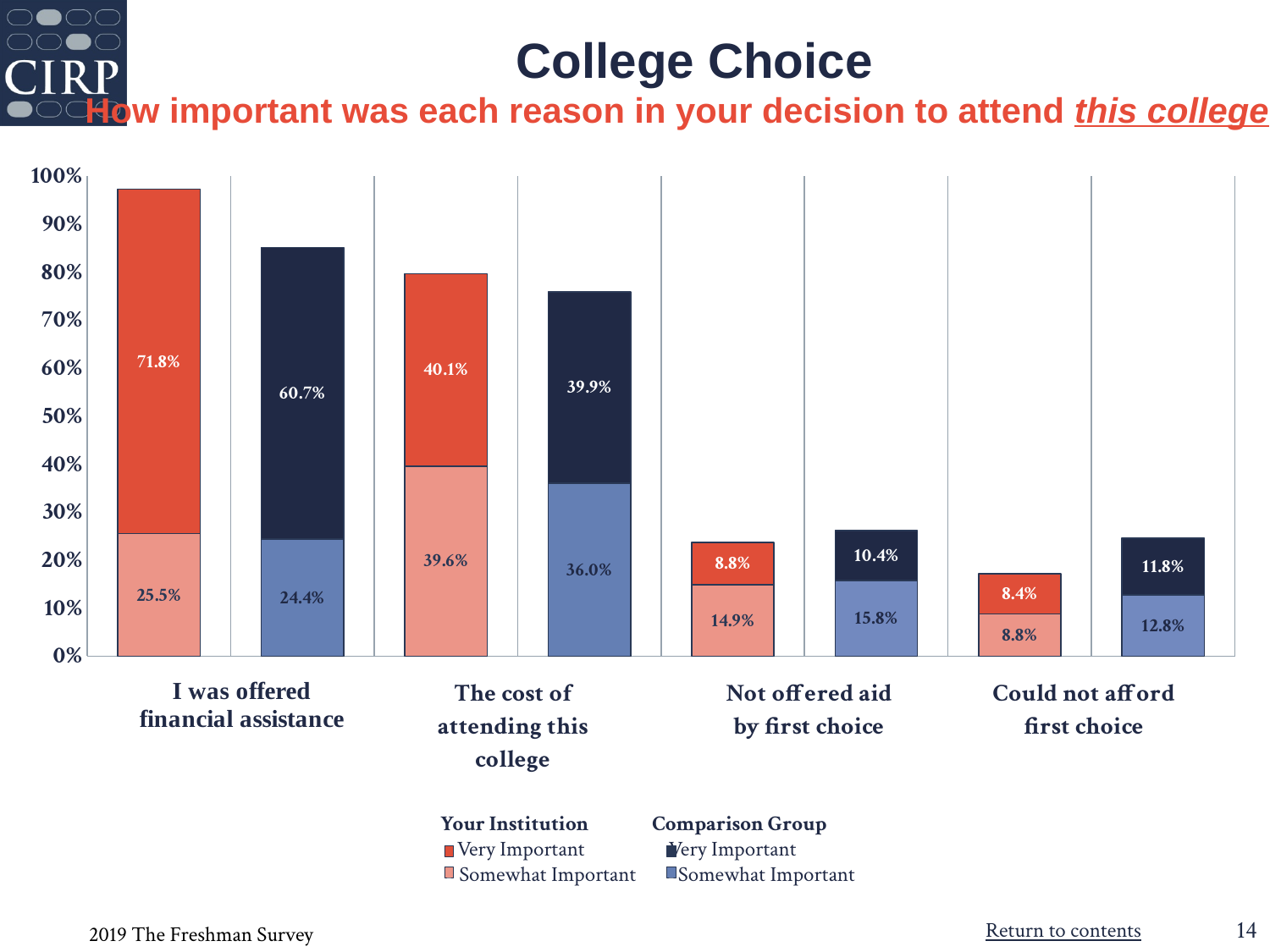

College Choice
How important was each reason in your decision to attend this college?

### Chart

| Category | Somewhat Important | Very Important |
|---|---|---|
| Your Institution | 0.255 | 0.718 |
| Comparison Group | 0.244 | 0.607 |
| Your Institution | 0.396 | 0.401 |
| Comparison Group | 0.36 | 0.399 |
| Your Institution | 0.149 | 0.088 |
| Comparison Group | 0.158 | 0.104 |
| Your Institution | 0.088 | 0.084 |
| Comparison Group | 0.128 | 0.118 |
 Your Institution               Comparison Group
     Very Important                  Very Important
     Somewhat Important         Somewhat Important

2019 The Freshman Survey
Return to contents
14